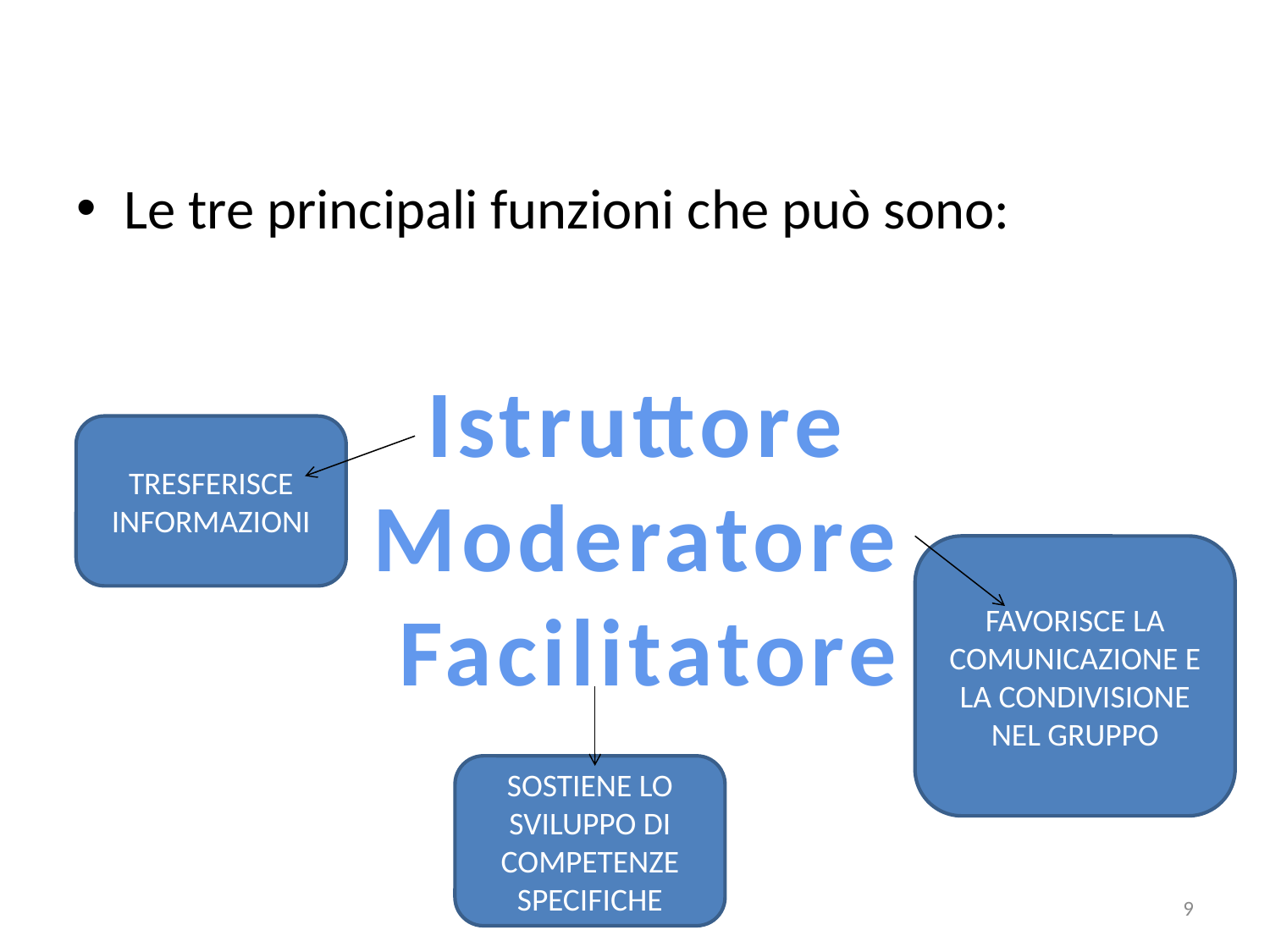

Le tre principali funzioni che può sono:
Istruttore
Moderatore
  Facilitatore
TRESFERISCE
INFORMAZIONI
FAVORISCE LA COMUNICAZIONE E LA CONDIVISIONE NEL GRUPPO
SOSTIENE LO SVILUPPO DI COMPETENZE SPECIFICHE
9